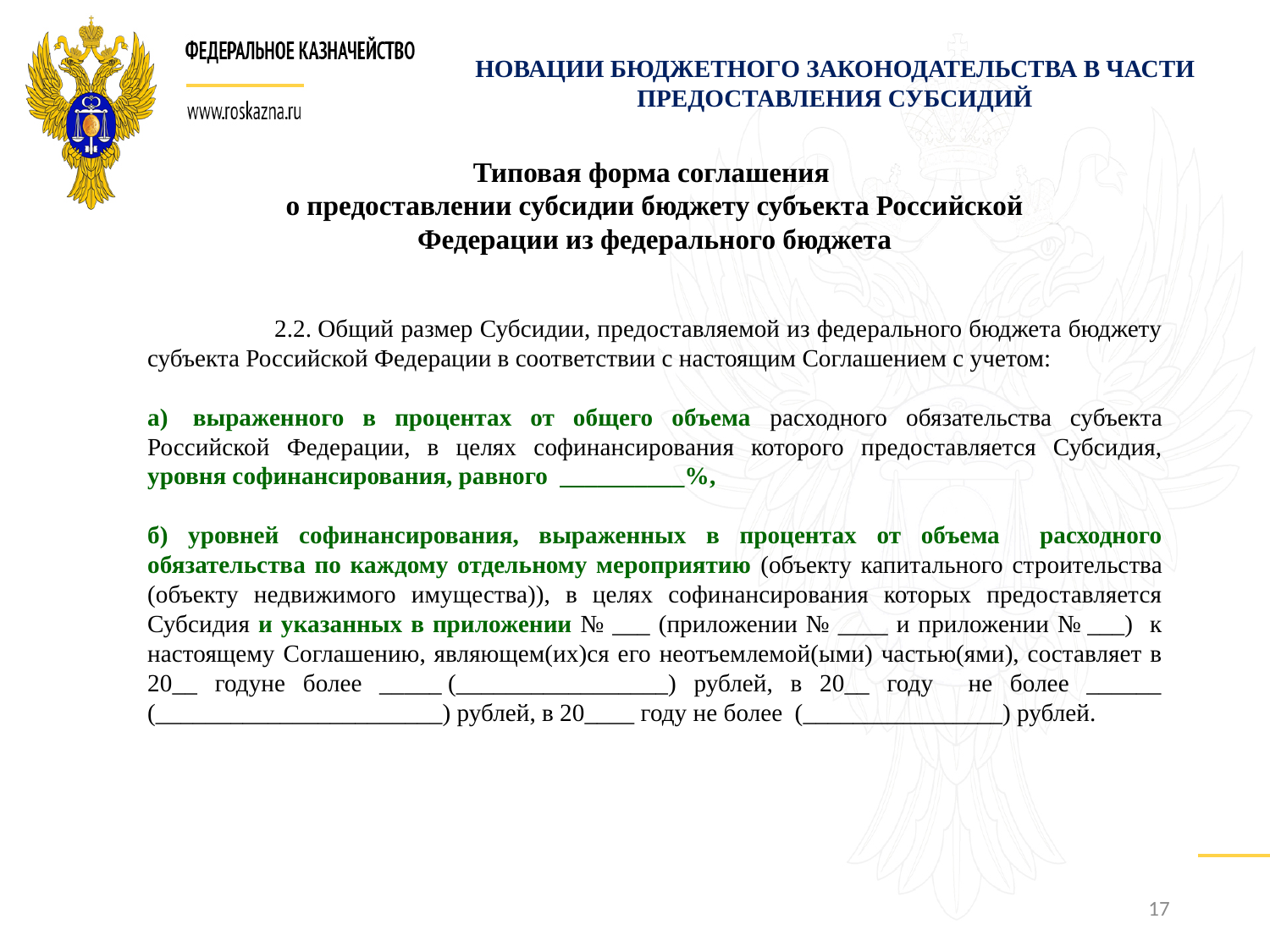

НОВАЦИИ БЮДЖЕТНОГО ЗАКОНОДАТЕЛЬСТВА В ЧАСТИ ПРЕДОСТАВЛЕНИЯ СУБСИДИЙ
Типовая форма соглашения
о предоставлении субсидии бюджету субъекта Российской Федерации из федерального бюджета
	2.2. Общий размер Субсидии, предоставляемой из федерального бюджета бюджету субъекта Российской Федерации в соответствии с настоящим Соглашением с учетом:

а)  выраженного в процентах от общего объема расходного обязательства субъекта Российской Федерации, в целях софинансирования которого предоставляется Субсидия, уровня софинансирования, равного  __________%,

б) уровней софинансирования, выраженных в процентах от объема  расходного обязательства по каждому отдельному мероприятию (объекту капитального строительства (объекту недвижимого имущества)), в целях софинансирования которых предоставляется Субсидия и указанных в приложении № ___ (приложении № ____ и приложении № ___)  к настоящему Соглашению, являющем(их)ся его неотъемлемой(ыми) частью(ями), составляет в 20__ годуне более _____ (_________________) рублей, в 20__ году  не более ______ (_______________________) рублей, в 20____ году не более  (________________) рублей.

17